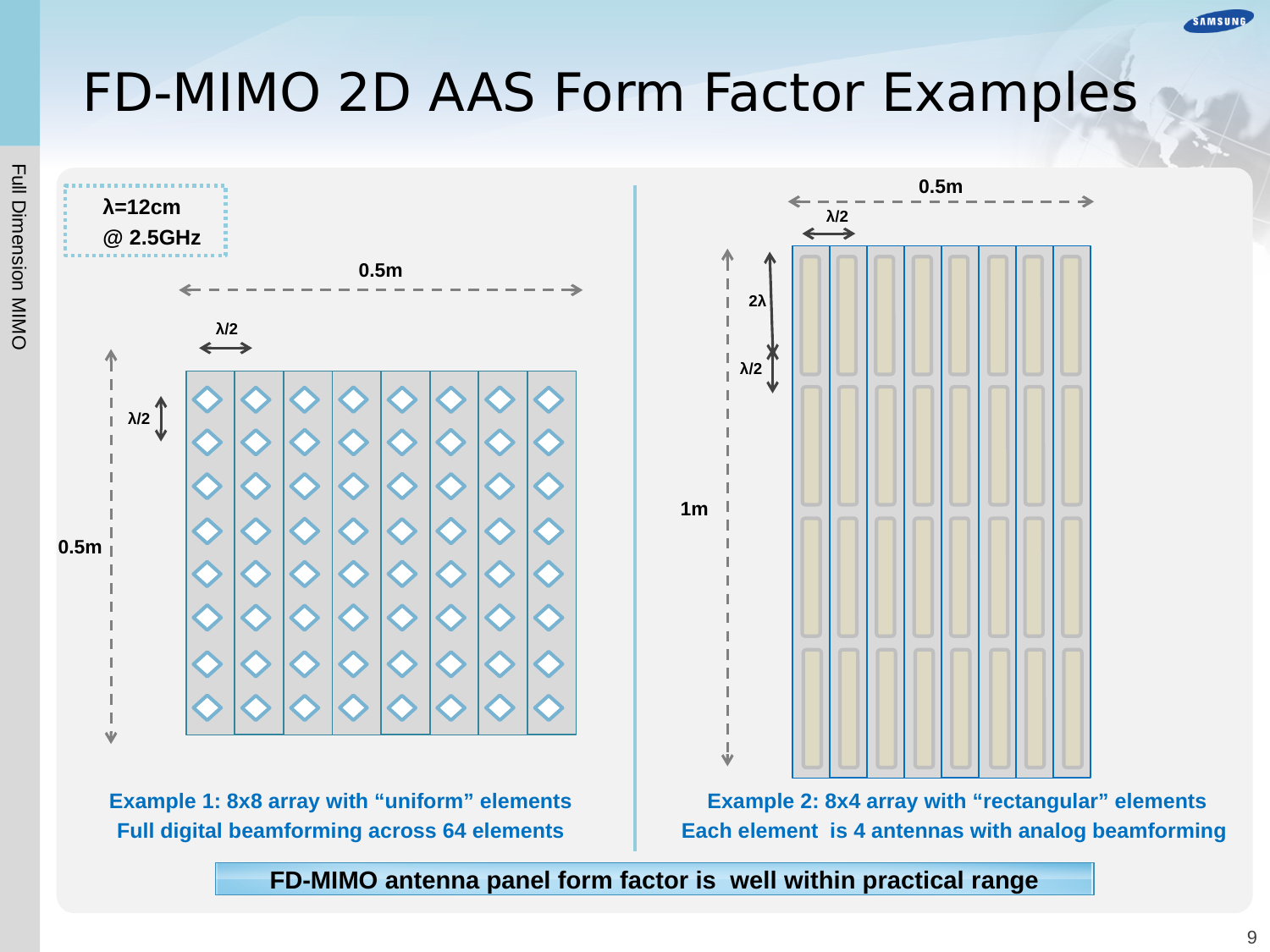

FD-MIMO 2D AAS Form Factor Examples
0.5m
λ/2

1m

2λ
λ/2

λ=12cm
@ 2.5GHz
0.5m
λ/2

λ/2
0.5m
Full Dimension MIMO
Example 1: 8x8 array with “uniform” elements
Full digital beamforming across 64 elements
Example 2: 8x4 array with “rectangular” elements
Each element  is 4 antennas with analog beamforming
FD-MIMO antenna panel form factor is  well within practical range
9